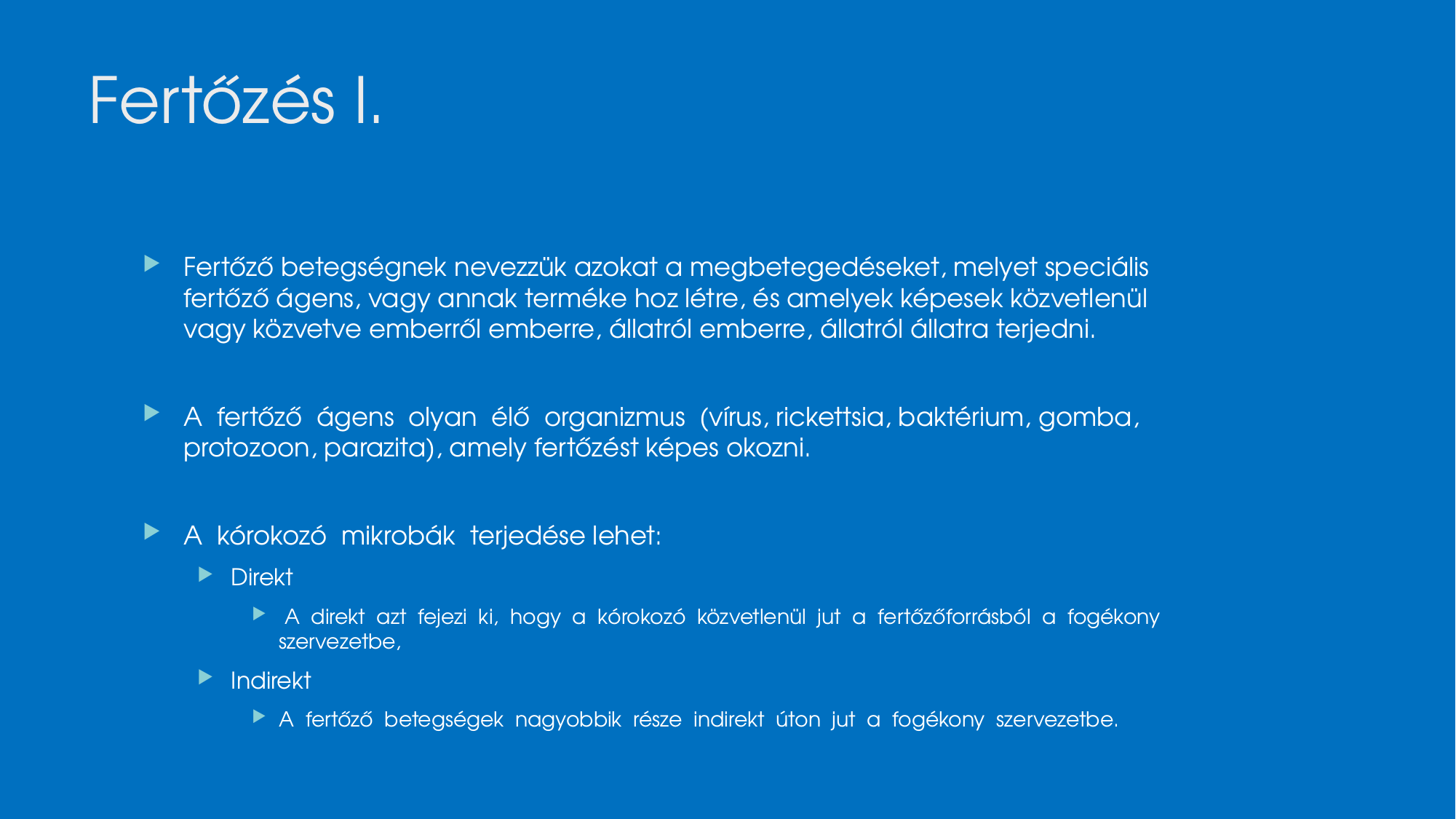

3
# Fertőzés I.
Fertőző betegségnek nevezzük azokat a megbetegedéseket, melyet speciális fertőző ágens, vagy annak terméke hoz létre, és amelyek képesek közvetlenül vagy közvetve emberről emberre, állatról emberre, állatról állatra terjedni.

A  fertőző  ágens  olyan  élő  organizmus  (vírus, rickettsia, baktérium, gomba, protozoon, parazita), amely fertőzést képes okozni.

A  kórokozó  mikrobák  terjedése lehet:
Direkt
 A  direkt  azt  fejezi  ki,  hogy  a  kórokozó  közvetlenül  jut  a  fertőzőforrásból  a  fogékony  szervezetbe,
Indirekt
A  fertőző  betegségek  nagyobbik  része  indirekt  úton  jut  a  fogékony  szervezetbe.